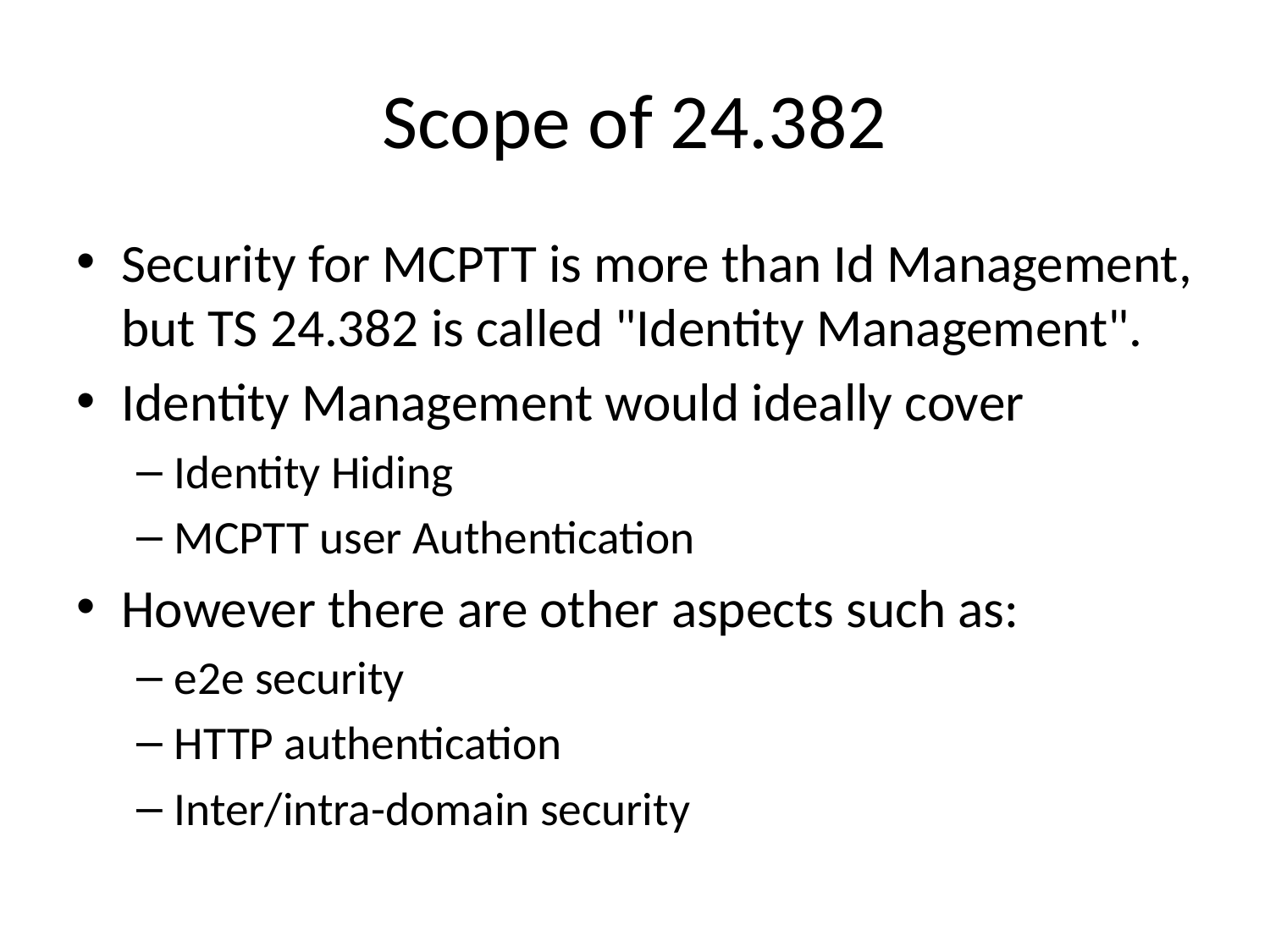

# Scope of 24.382
Security for MCPTT is more than Id Management, but TS 24.382 is called "Identity Management".
Identity Management would ideally cover
Identity Hiding
MCPTT user Authentication
However there are other aspects such as:
e2e security
HTTP authentication
Inter/intra-domain security